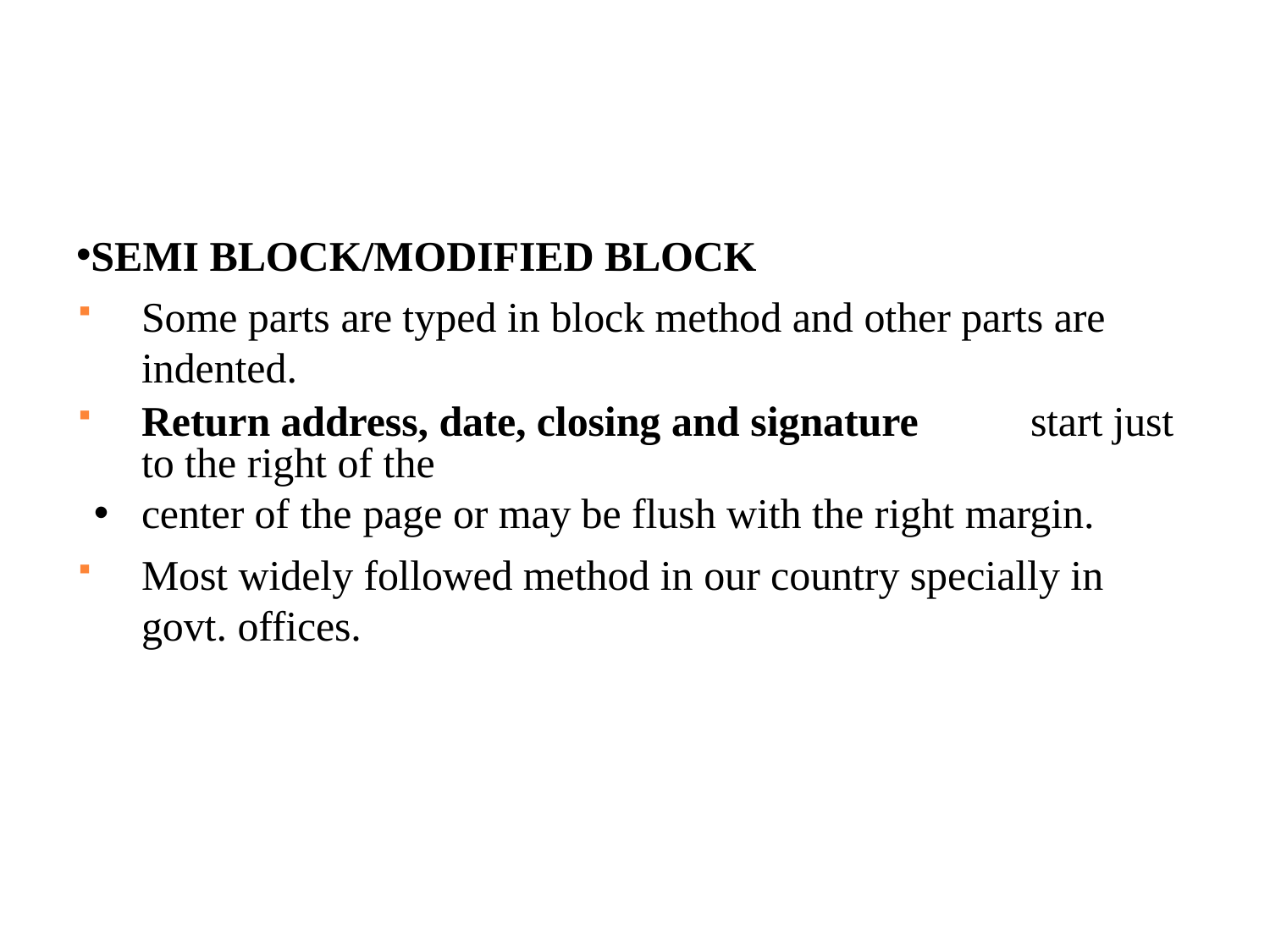

SEMI BLOCK/MODIFIED BLOCK
Some parts are typed in block method and other parts are indented.
Return address, date, closing and signature	start just to the right of the
center of the page or may be flush with the right margin.
Most widely followed method in our country specially in govt. offices.